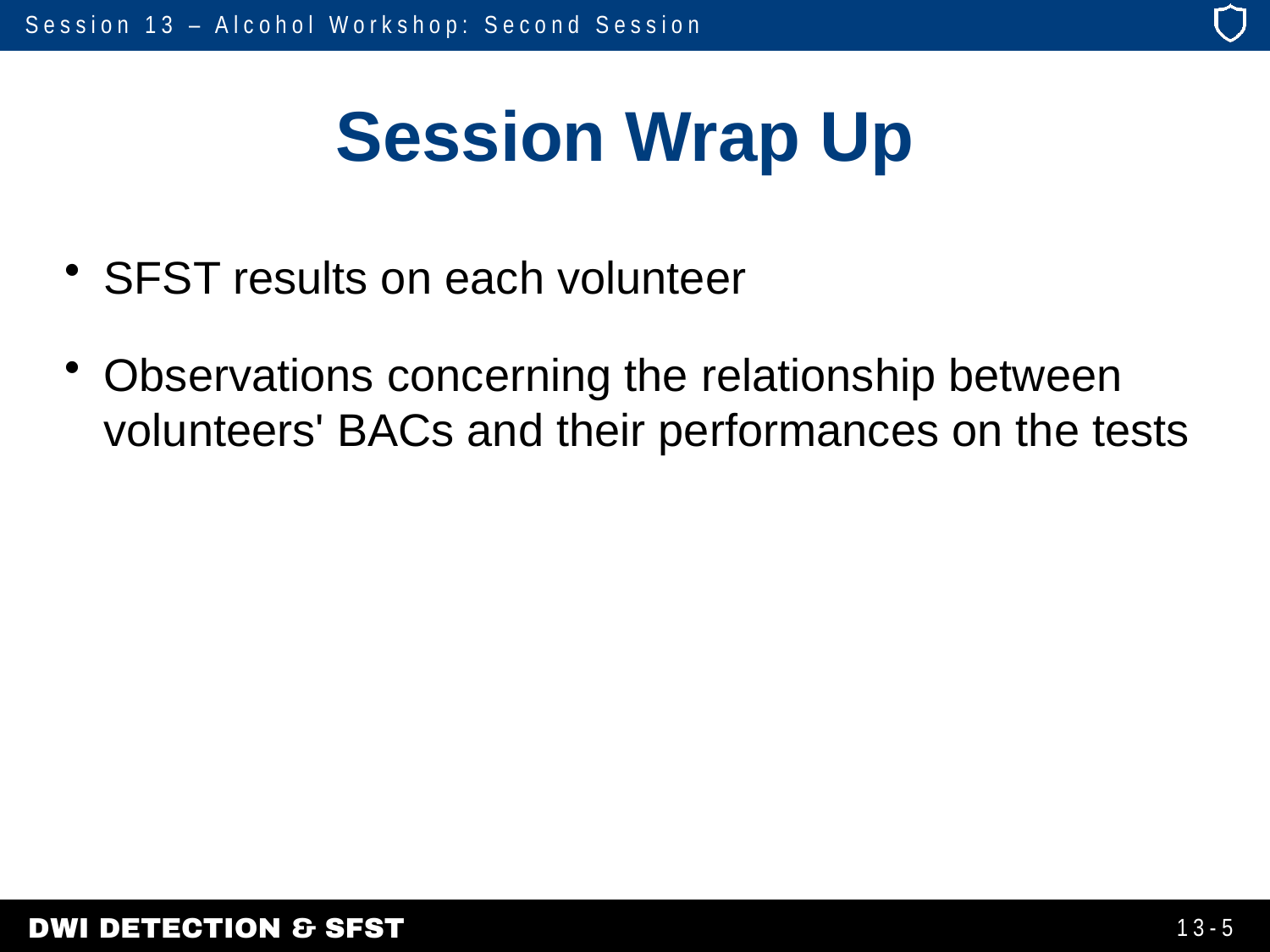

# Session Wrap Up
SFST results on each volunteer
Observations concerning the relationship between volunteers' BACs and their performances on the tests
13-5